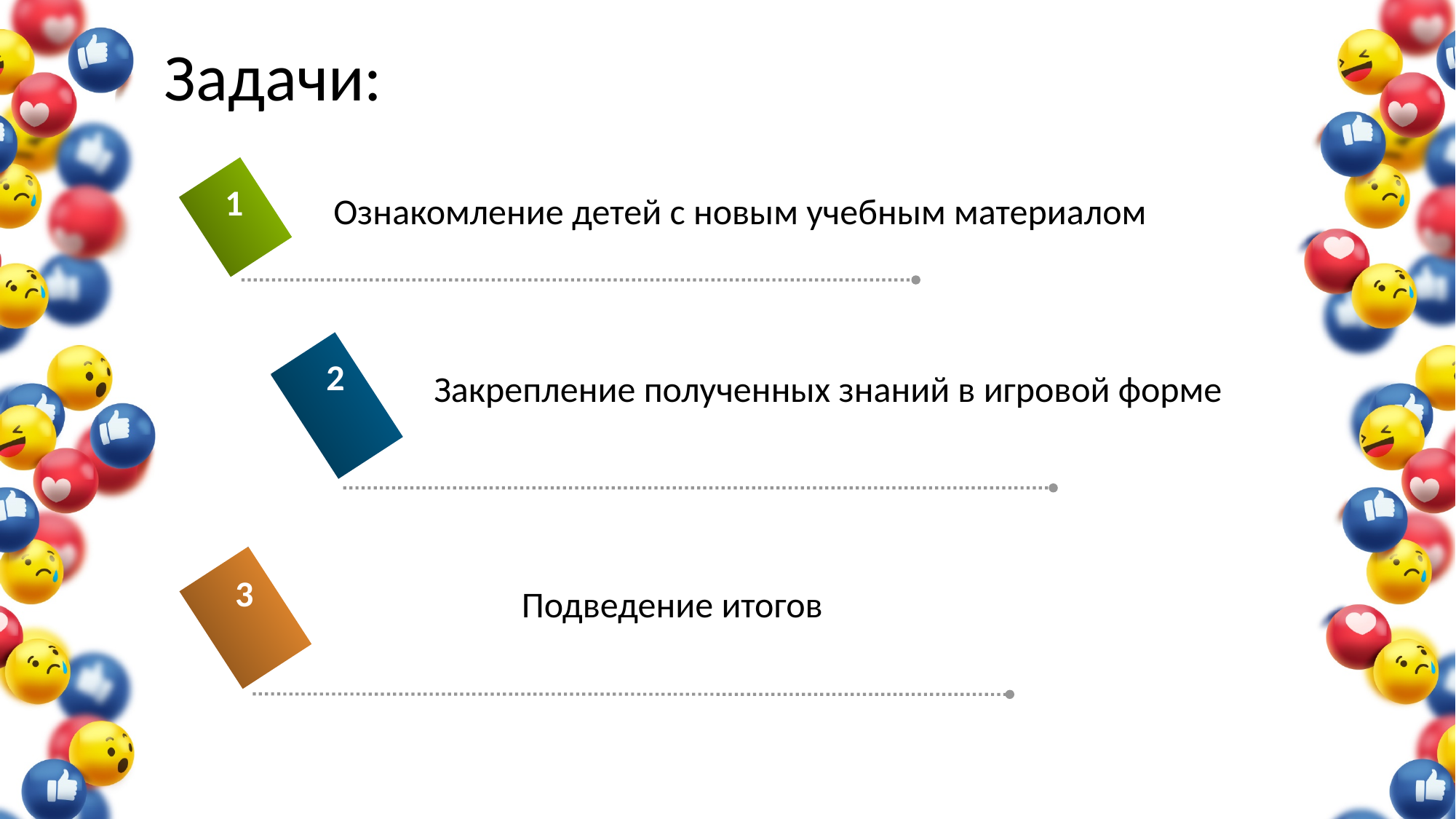

# Задачи:

1
Ознакомление детей с новым учебным материалом

2
Закрепление полученных знаний в игровой форме

3
Подведение итогов